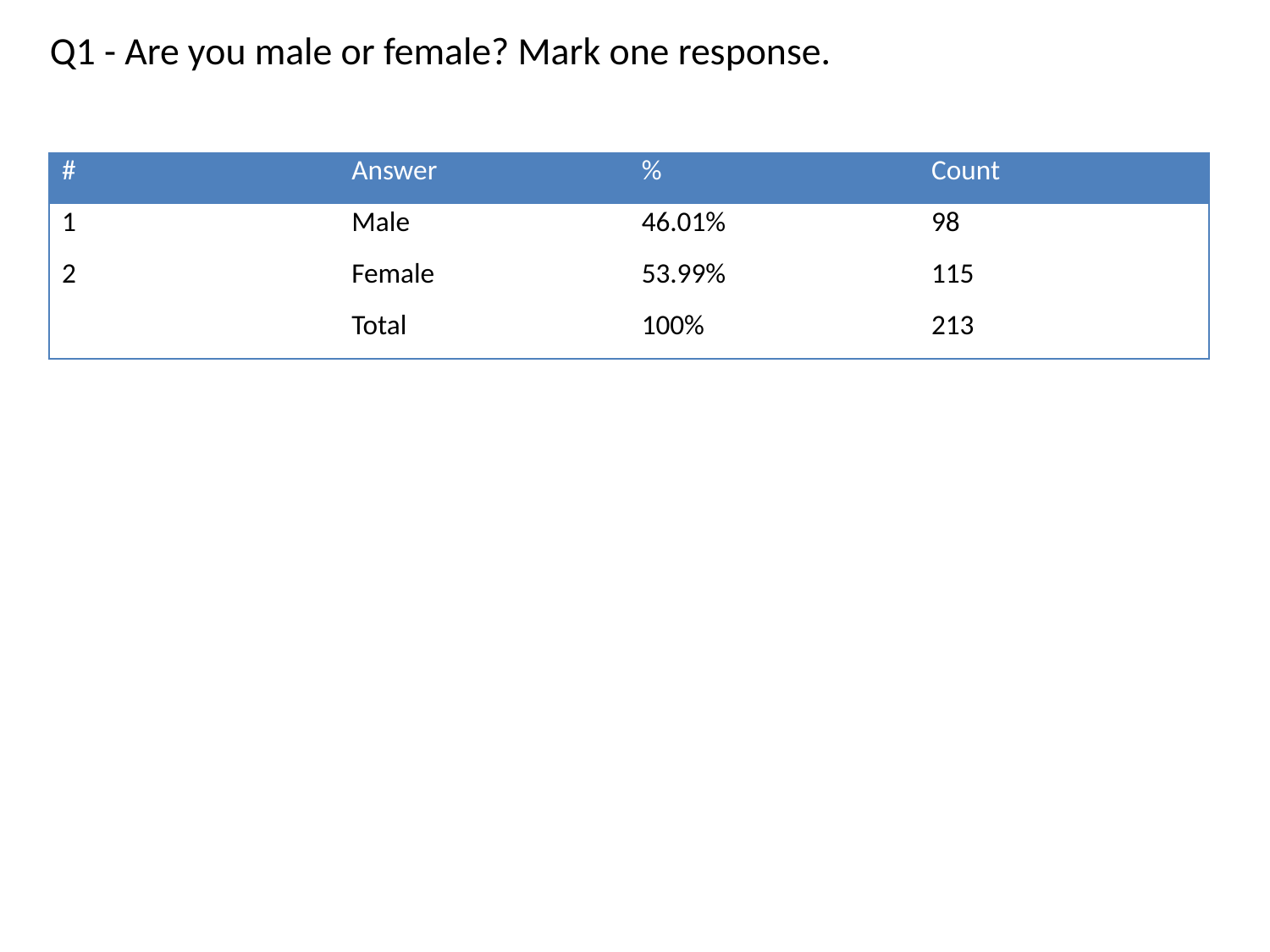

Q1 - Are you male or female? Mark one response.
| # | Answer | % | Count |
| --- | --- | --- | --- |
| 1 | Male | 46.01% | 98 |
| 2 | Female | 53.99% | 115 |
|  | Total | 100% | 213 |